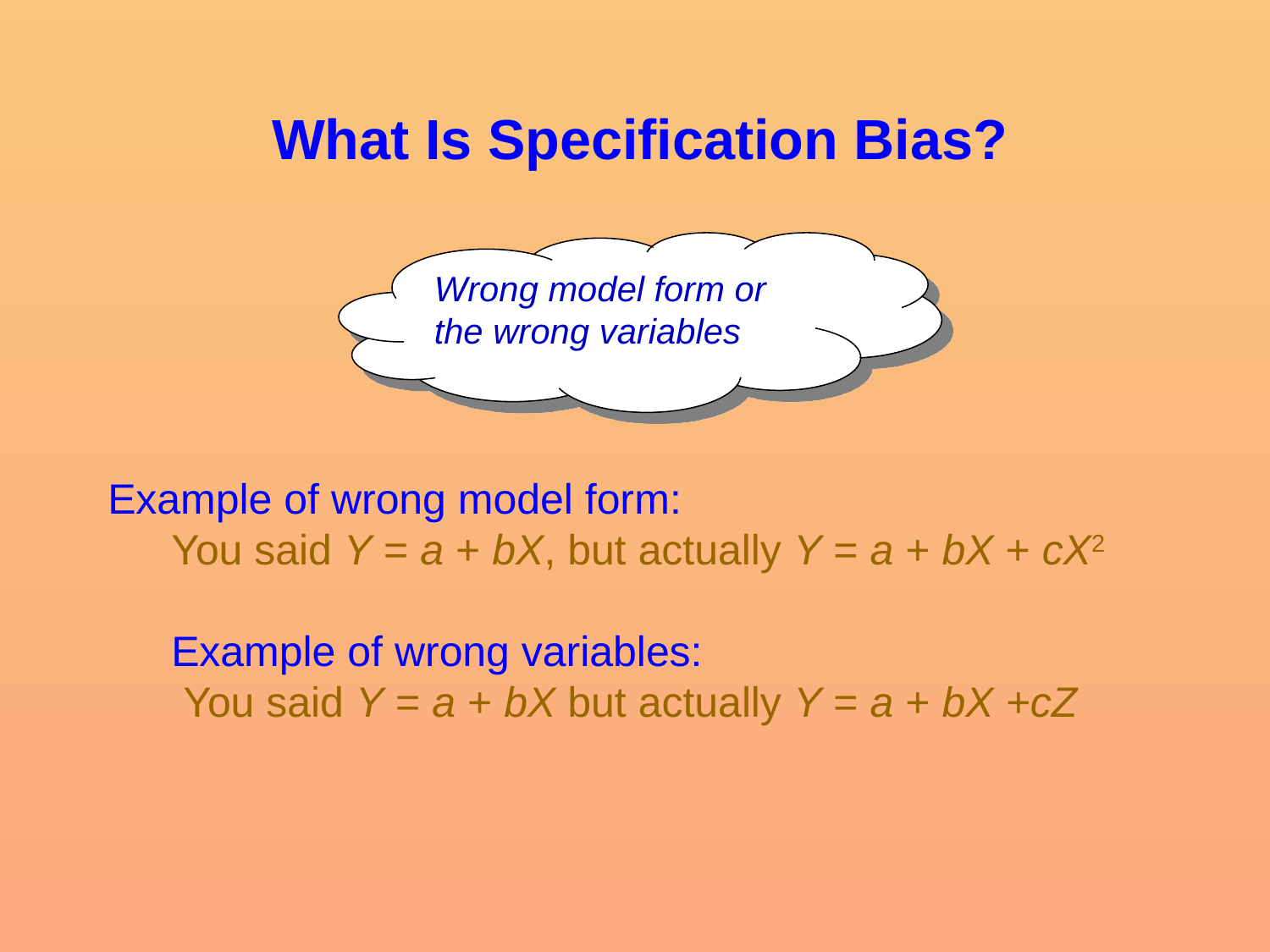

# What Is Specification Bias?
Wrong model form or the wrong variables

Example of wrong model form:
You said Y = a + bX, but actually Y = a + bX + cX2

Example of wrong variables:
 You said Y = a + bX but actually Y = a + bX +cZ